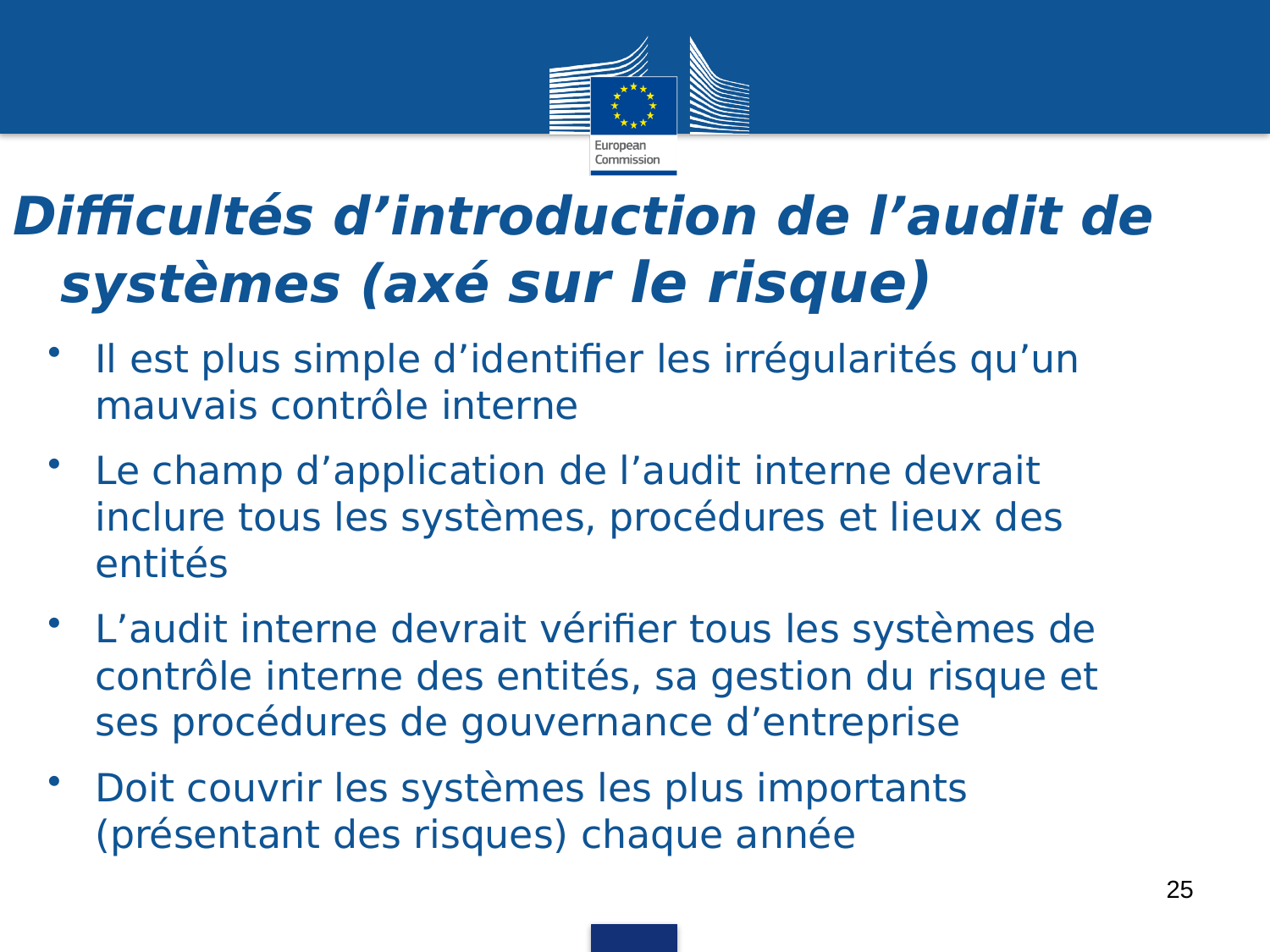

# Difficultés d’introduction de l’audit de systèmes (axé sur le risque)
Il est plus simple d’identifier les irrégularités qu’un mauvais contrôle interne

Le champ d’application de l’audit interne devrait  inclure tous les systèmes, procédures et lieux des entités

L’audit interne devrait vérifier tous les systèmes de contrôle interne des entités, sa gestion du risque et ses procédures de gouvernance d’entreprise

Doit couvrir les systèmes les plus importants (présentant des risques) chaque année

25